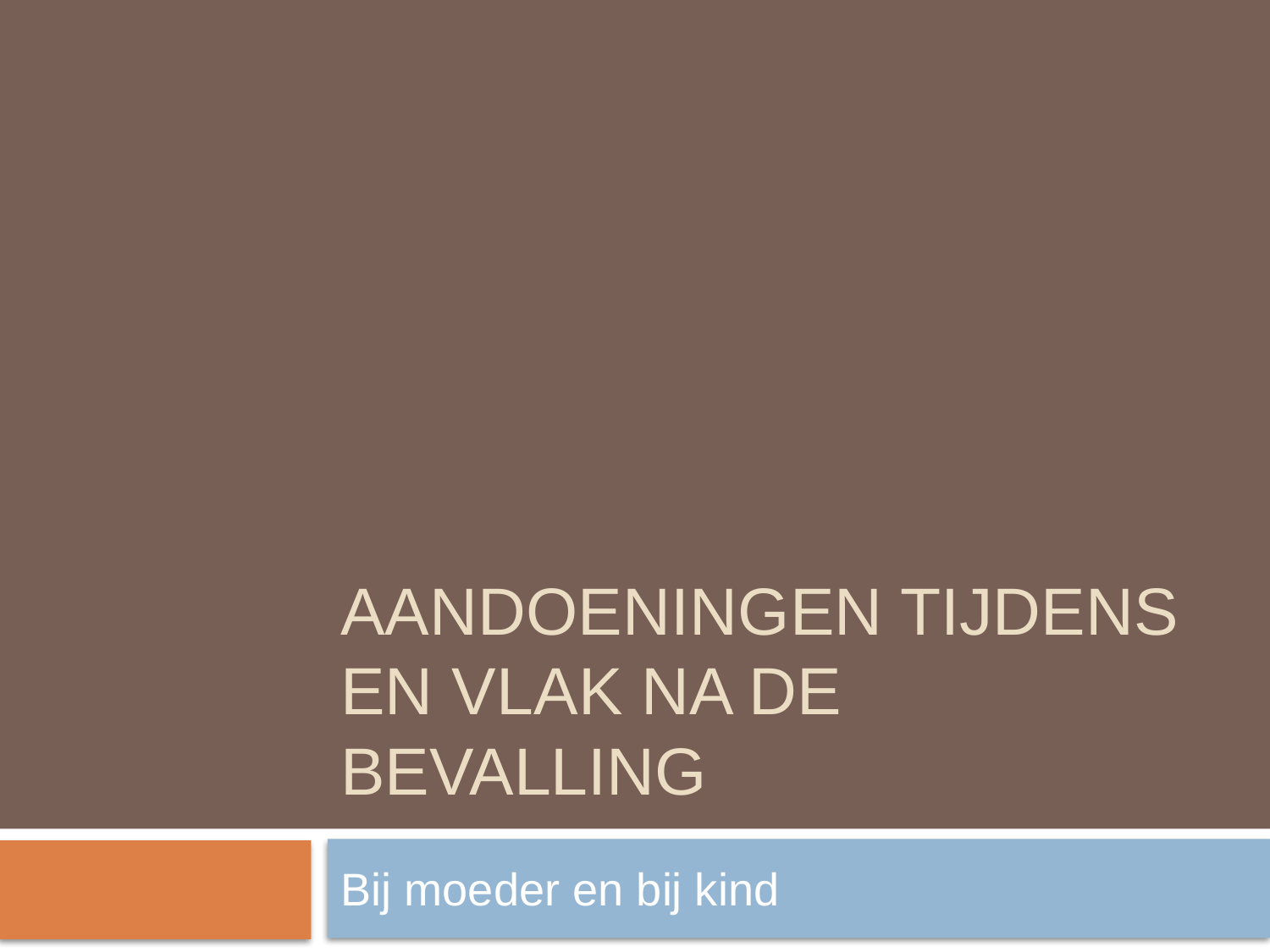

# Aandoeningen tijdens en vlak na de bevalling
Bij moeder en bij kind